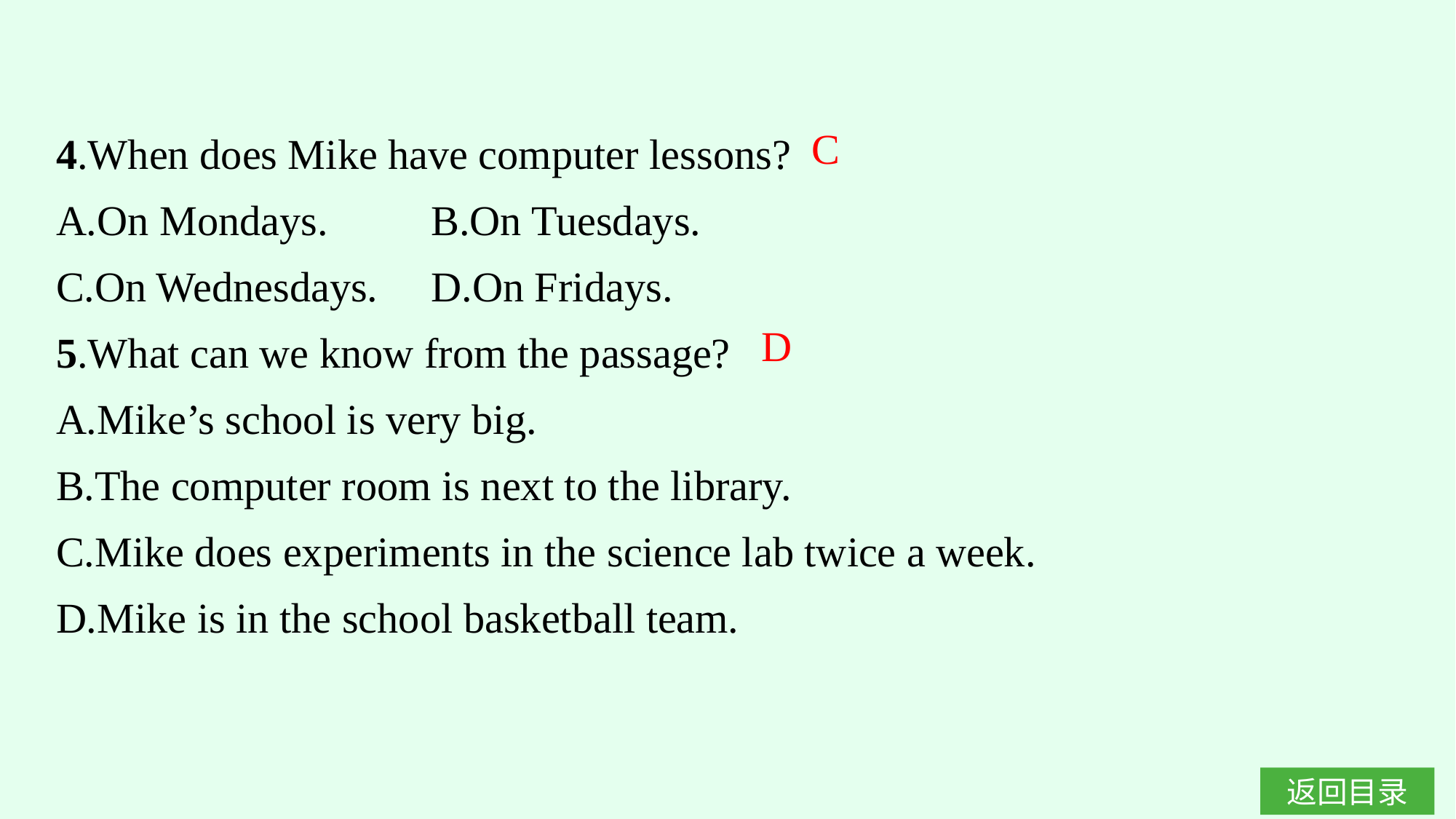

4.When does Mike have computer lessons?
A.On Mondays.	B.On Tuesdays.
C.On Wednesdays.	D.On Fridays.
5.What can we know from the passage?
A.Mike’s school is very big.
B.The computer room is next to the library.
C.Mike does experiments in the science lab twice a week.
D.Mike is in the school basketball team.
C
D